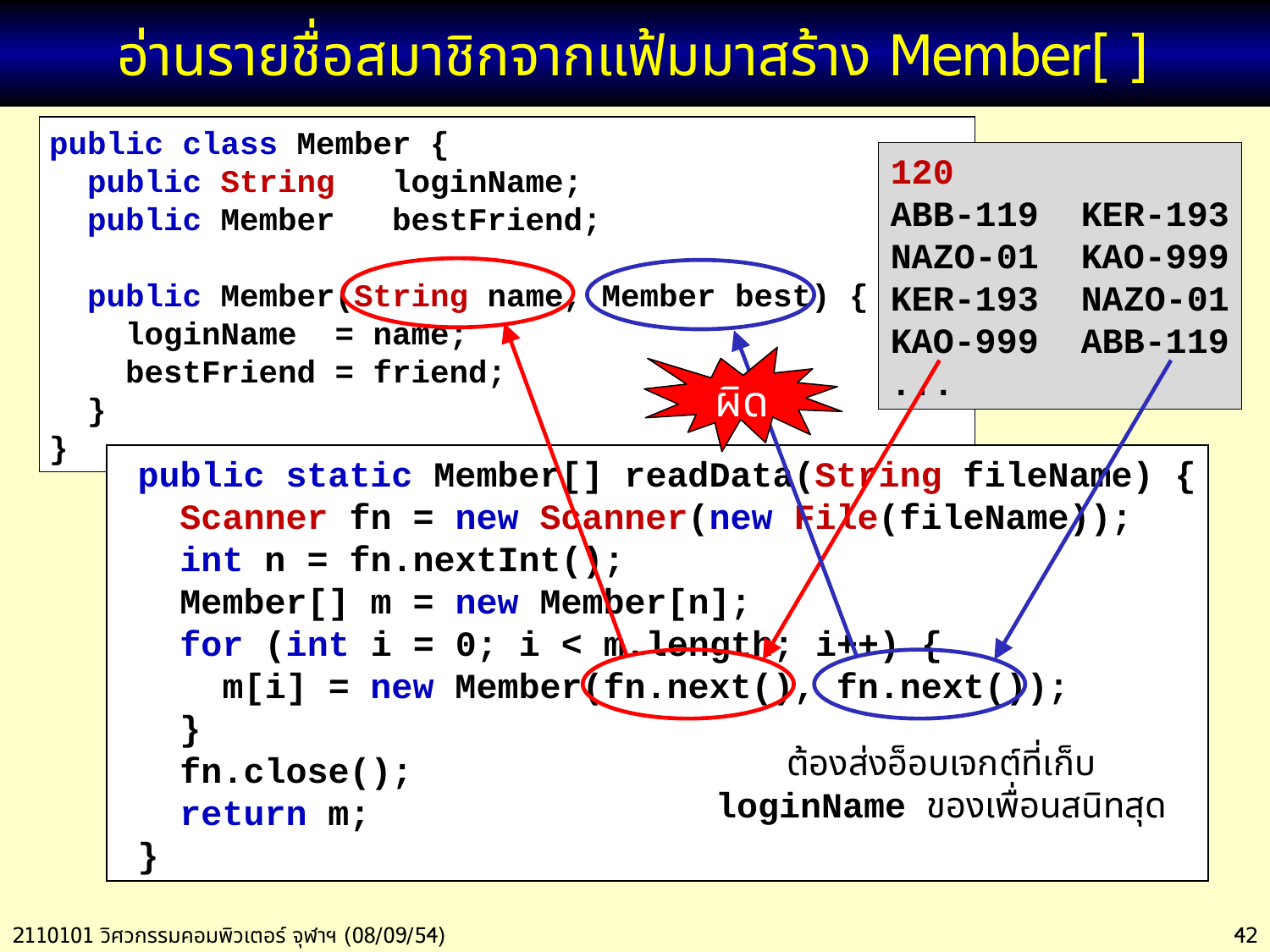

# อ่านรายชื่อสมาชิกจากแฟ้มมาสร้าง Member[ ]
public class Member {
  public String   loginName;
  public Member   bestFriend;

  public Member(String name, Member best) {
    loginName  = name;
    bestFriend = friend;
  }
}
120
ABB-119  KER-193
NAZO-01  KAO-999
KER-193  NAZO-01
KAO-999  ABB-119
...

ผิด

 public static Member[] readData(String fileName) {
   Scanner fn = new Scanner(new File(fileName));
   int n = fn.nextInt();
   Member[] m = new Member[n];
   for (int i = 0; i < m.length; i++) {
     m[i] = new Member(fn.next(), fn.next());
   }
   fn.close();
   return m;
 }
ต้องส่งอ็อบเจกต์ที่เก็บ loginName ของเพื่อนสนิทสุด